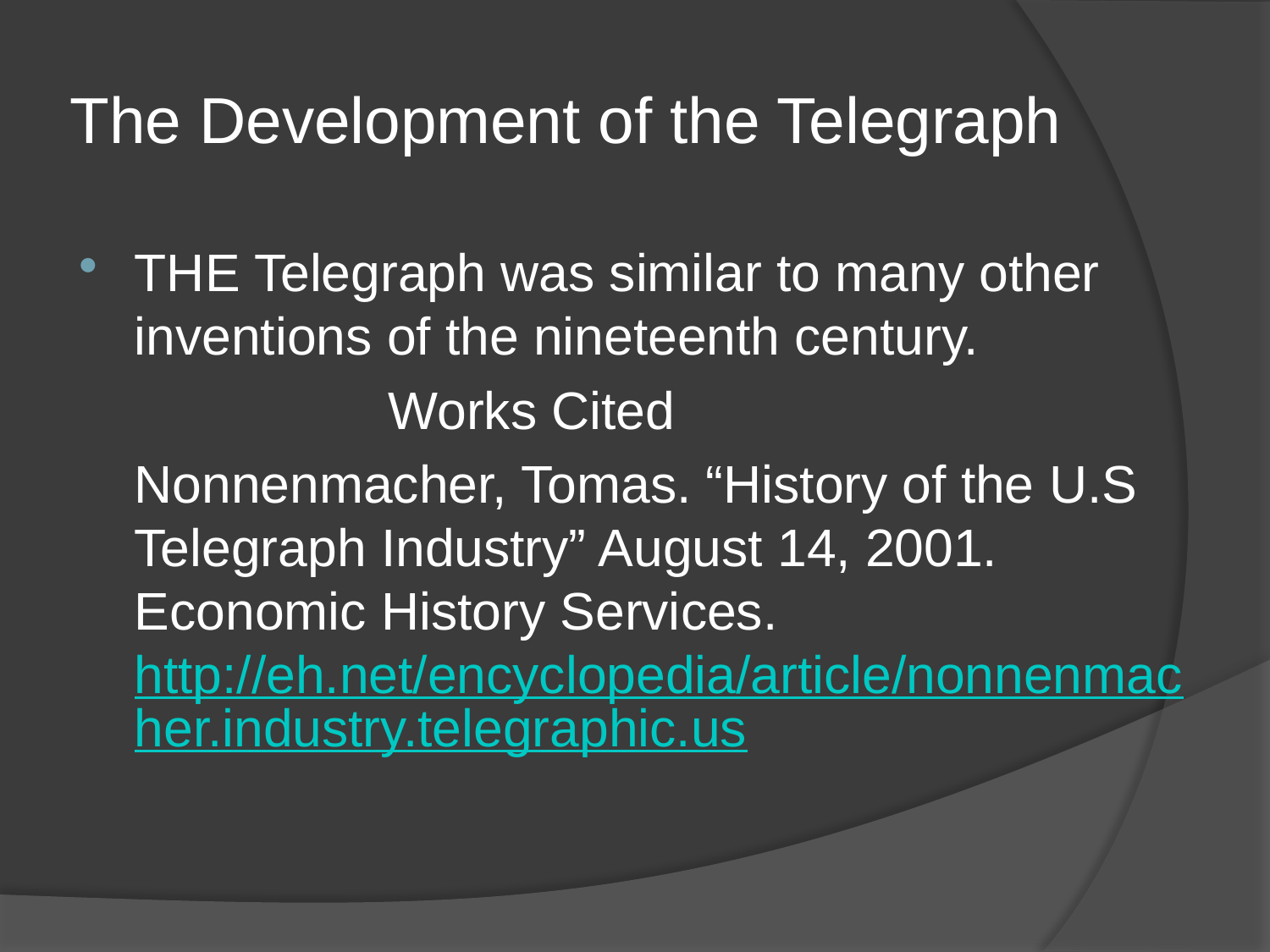

# The Development of the Telegraph
THE Telegraph was similar to many other inventions of the nineteenth century.
			Works Cited
	Nonnenmacher, Tomas. “History of the U.S  Telegraph Industry” August 14, 2001. Economic History Services. http://eh.net/encyclopedia/article/nonnenmacher.industry.telegraphic.us